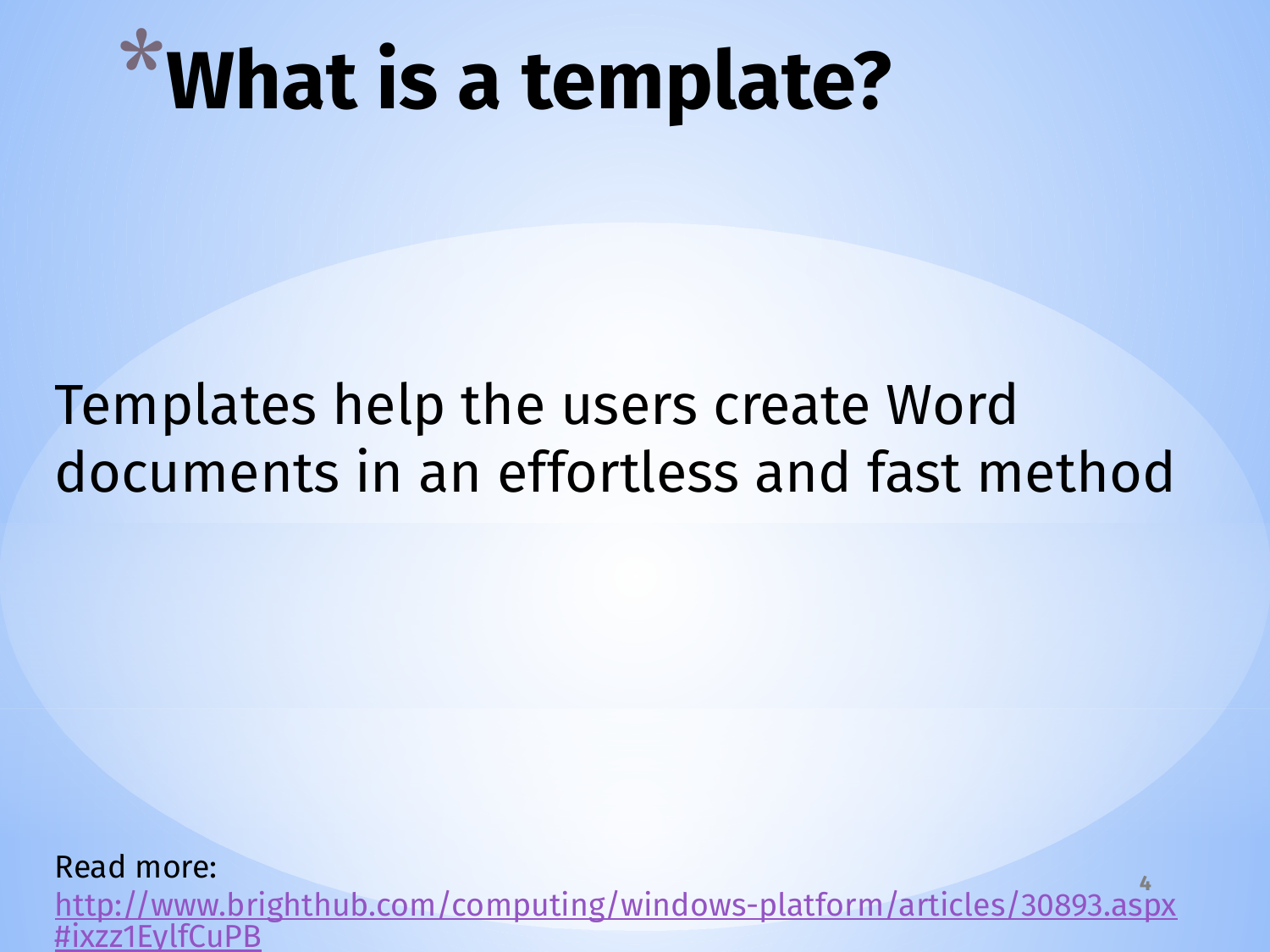

# What is a template?

Templates help the users create Word documents in an effortless and fast method

Read more: http://www.brighthub.com/computing/windows-platform/articles/30893.aspx#ixzz1EylfCuPB
4